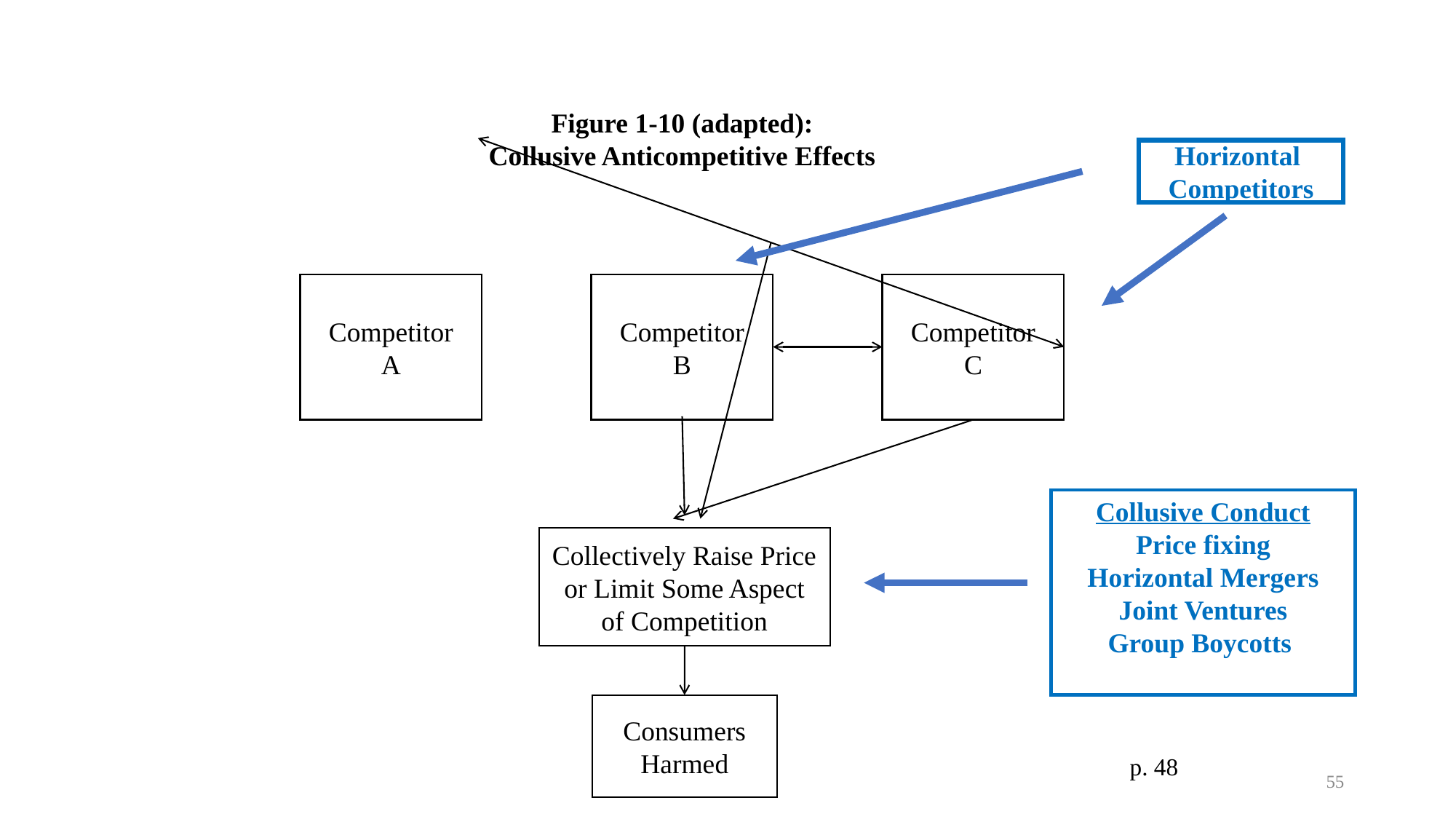

Figure 1-10 (adapted):
Collusive Anticompetitive Effects
Horizontal
Competitors
Competitor
A
Competitor
B
Competitor
C
Collusive Conduct
Price fixing
Horizontal Mergers
Joint Ventures
Group Boycotts

Collectively Raise Price or Limit Some Aspect of Competition
Consumers Harmed
p. 48
55